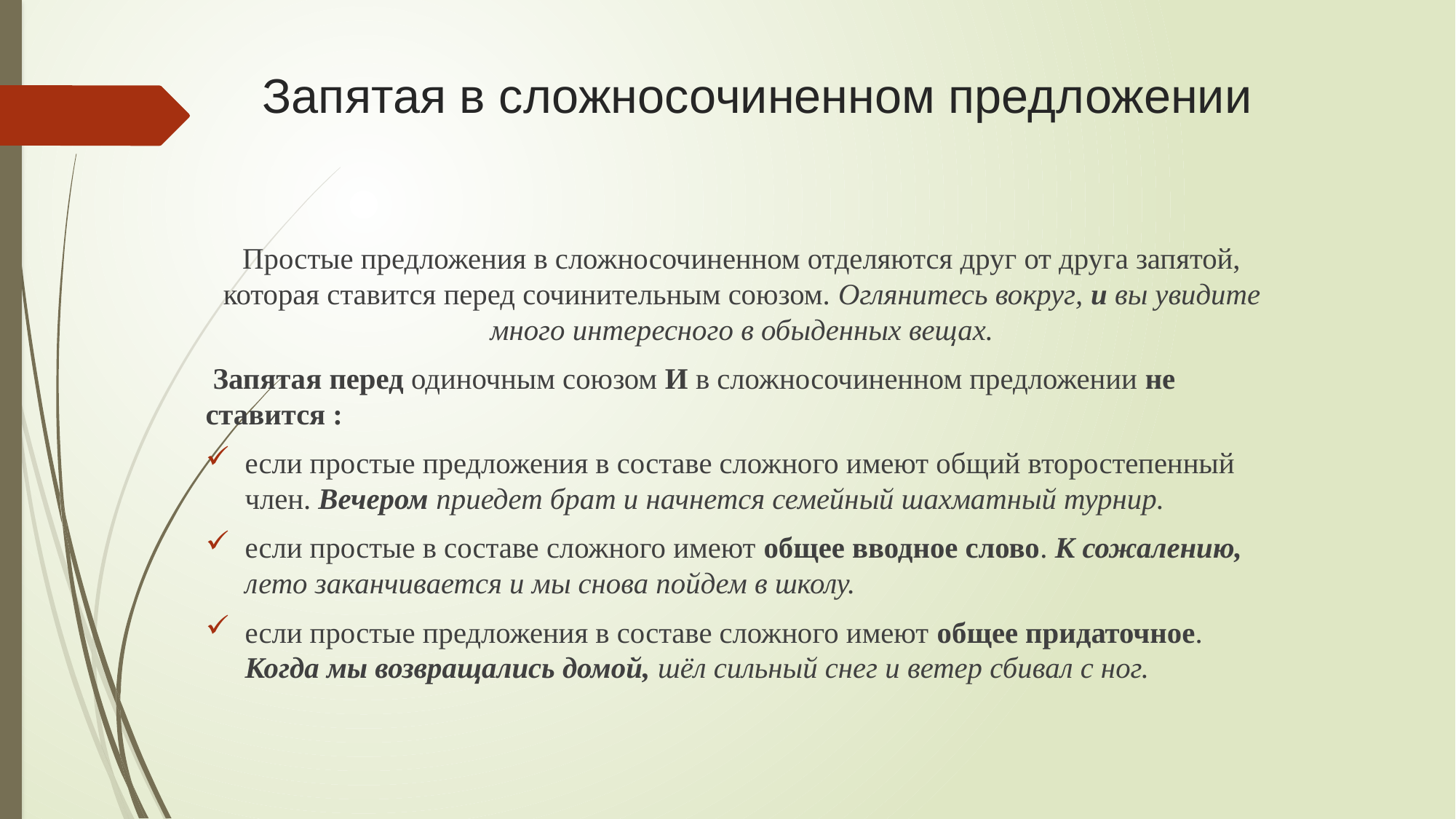

# Запятая в сложносочиненном предложении
Простые предложения в сложносочиненном отделяются друг от друга запятой, которая ставится перед сочинительным союзом. Оглянитесь вокруг, и вы увидите много интересного в обыденных вещах.
 Запятая перед одиночным союзом И в сложносочиненном предложении не ставится :
если простые предложения в составе сложного имеют общий второстепенный член. Вечером приедет брат и начнется семейный шахматный турнир.
если простые в составе сложного имеют общее вводное слово. К сожалению, лето заканчивается и мы снова пойдем в школу.
если простые предложения в составе сложного имеют общее придаточное. Когда мы возвращались домой, шёл сильный снег и ветер сбивал с ног.